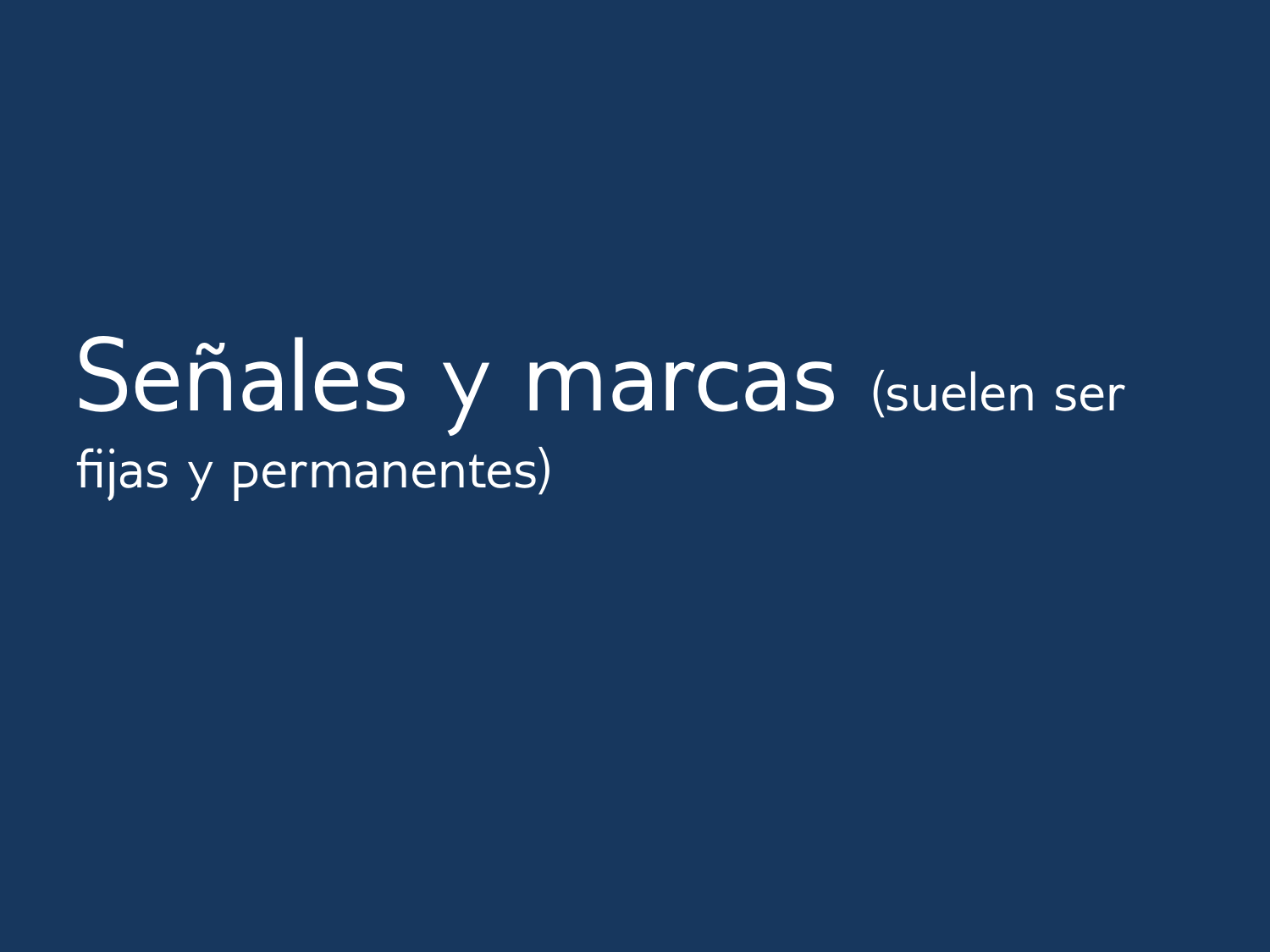

Señales y marcas (suelen ser fijas y permanentes)